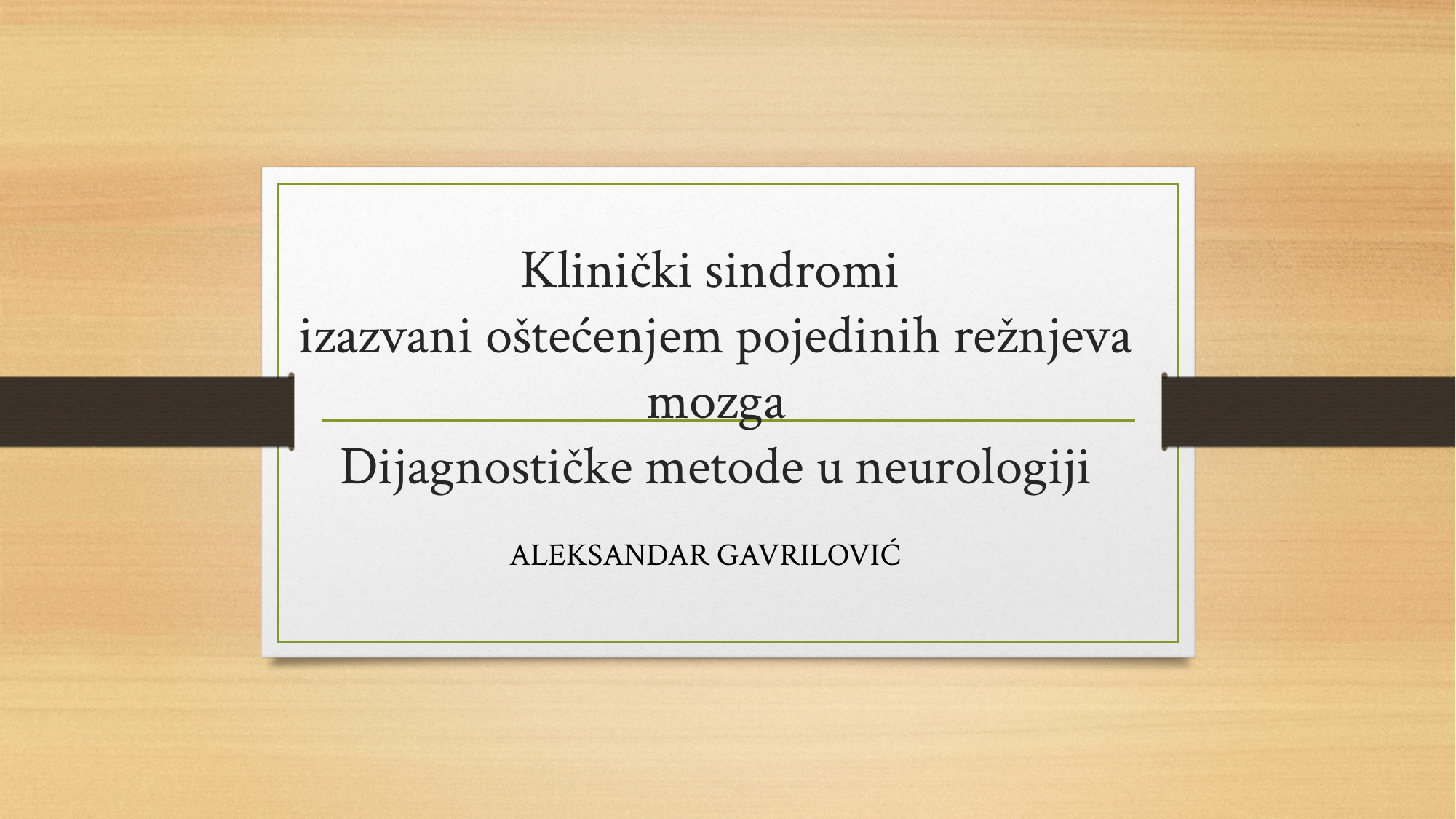

# Klinički sindromi izazvani oštećenjem pojedinih režnjeva mozga Dijagnostičke metode u neurologiji
ALEKSANDAR GAVRILOVIĆ